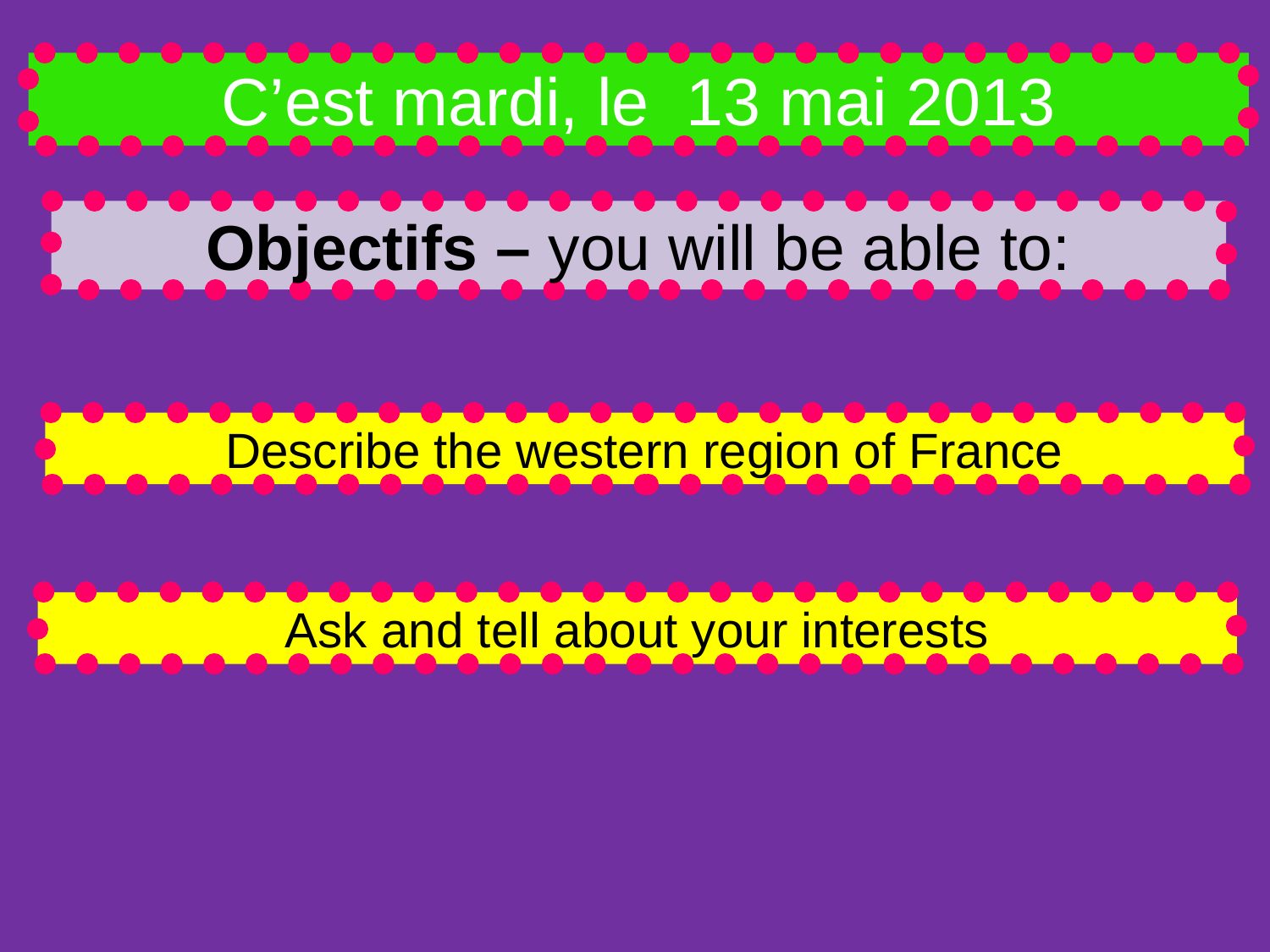

C’est mardi, le  13 mai 2013
Objectifs – you will be able to:
Describe the western region of France
Ask and tell about your interests